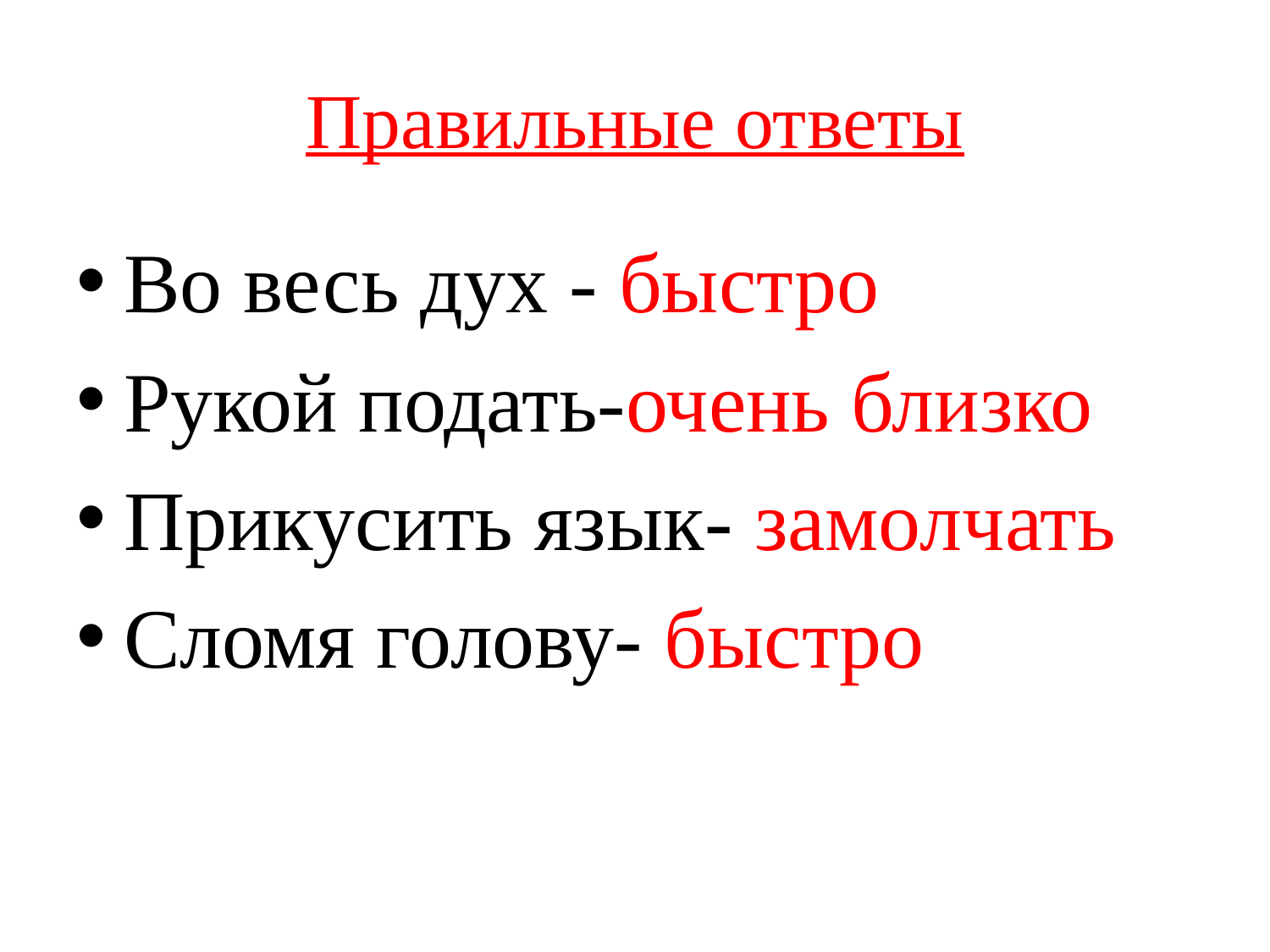

# Правильные ответы
Во весь дух - быстро
Рукой подать-очень близко
Прикусить язык- замолчать
Сломя голову- быстро